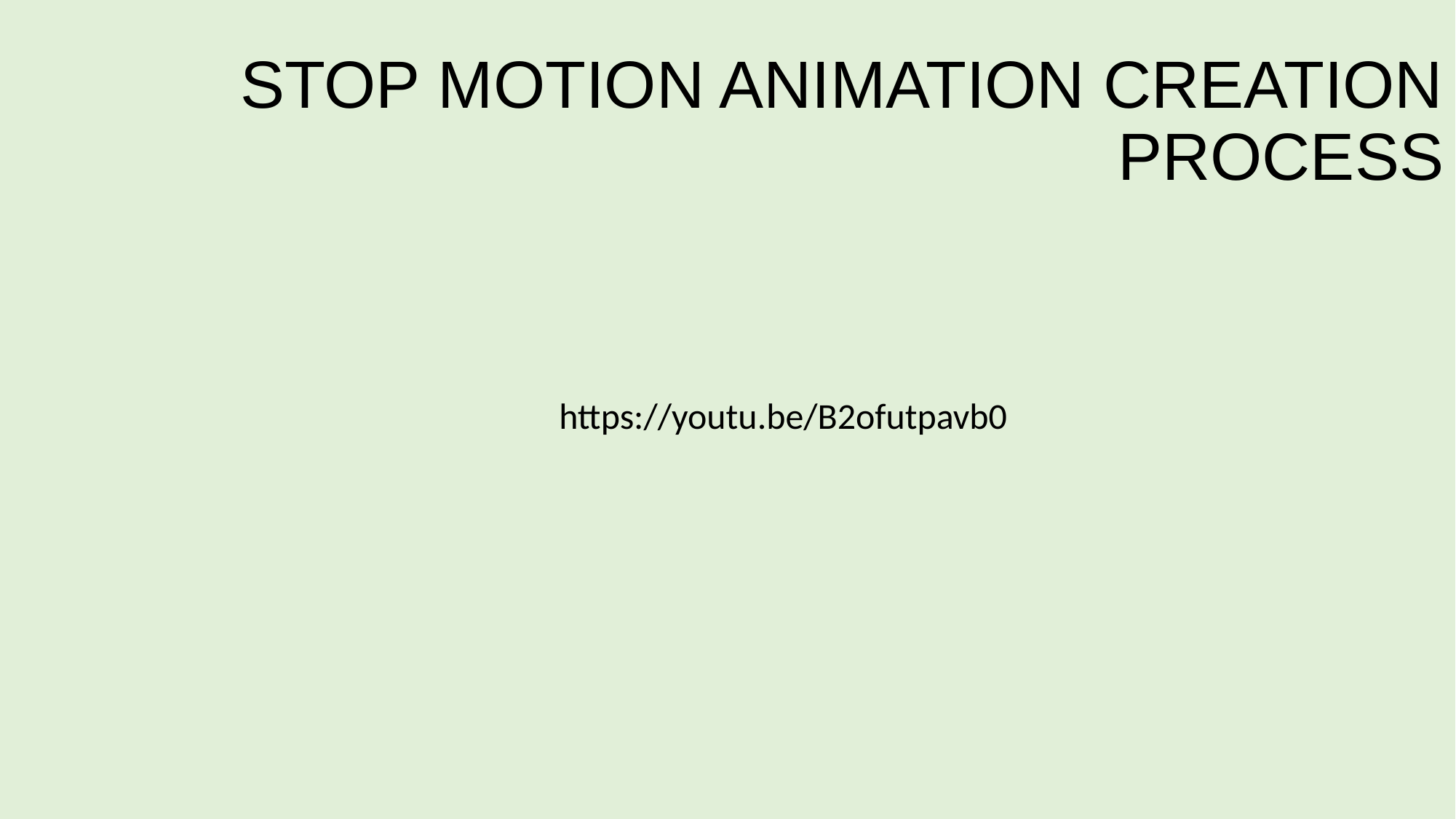

# STOP MOTION ANIMATION CREATION PROCESS

https://youtu.be/B2ofutpavb0